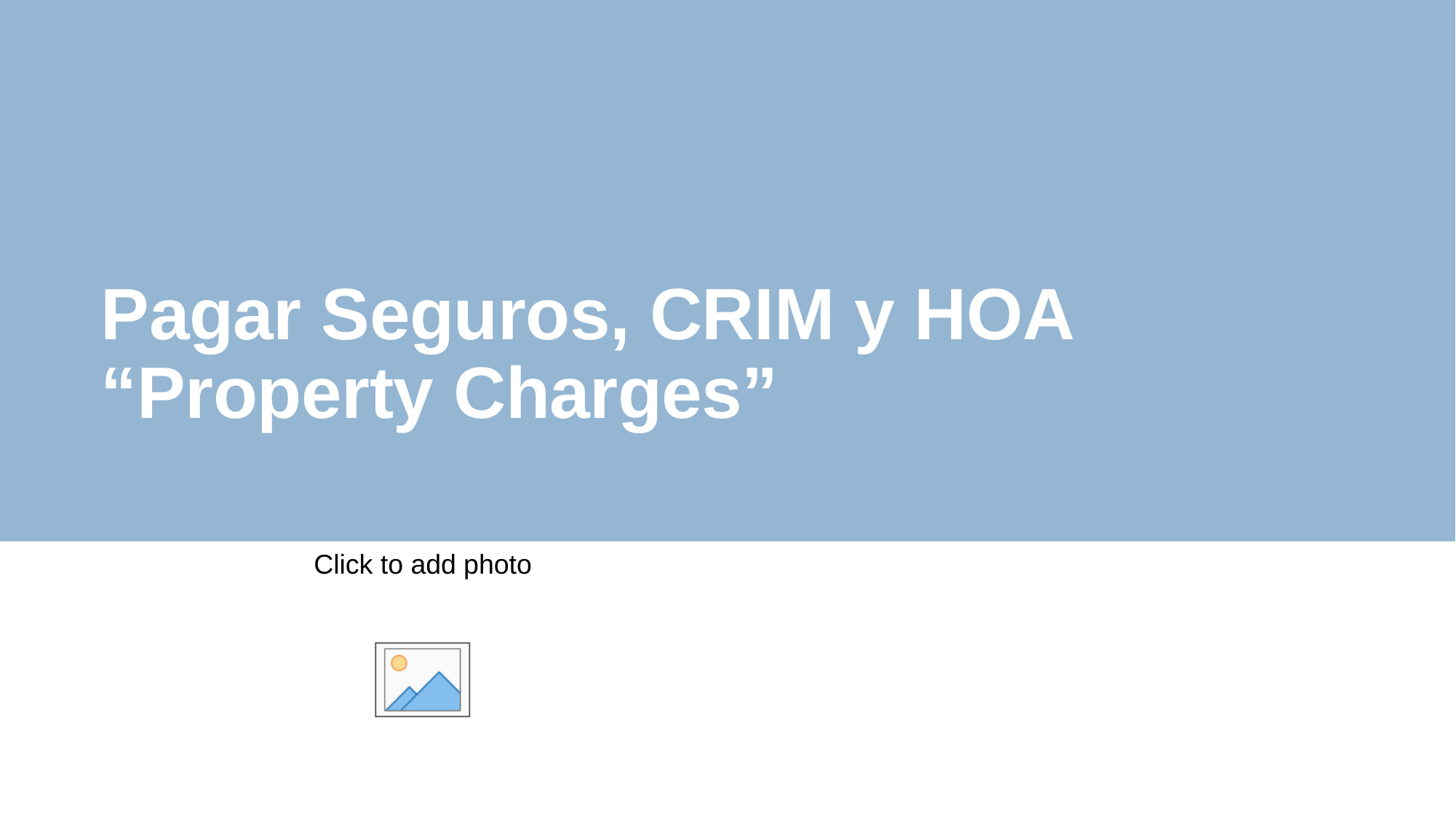

# Pagar Seguros, CRIM y HOA “Property Charges”

27